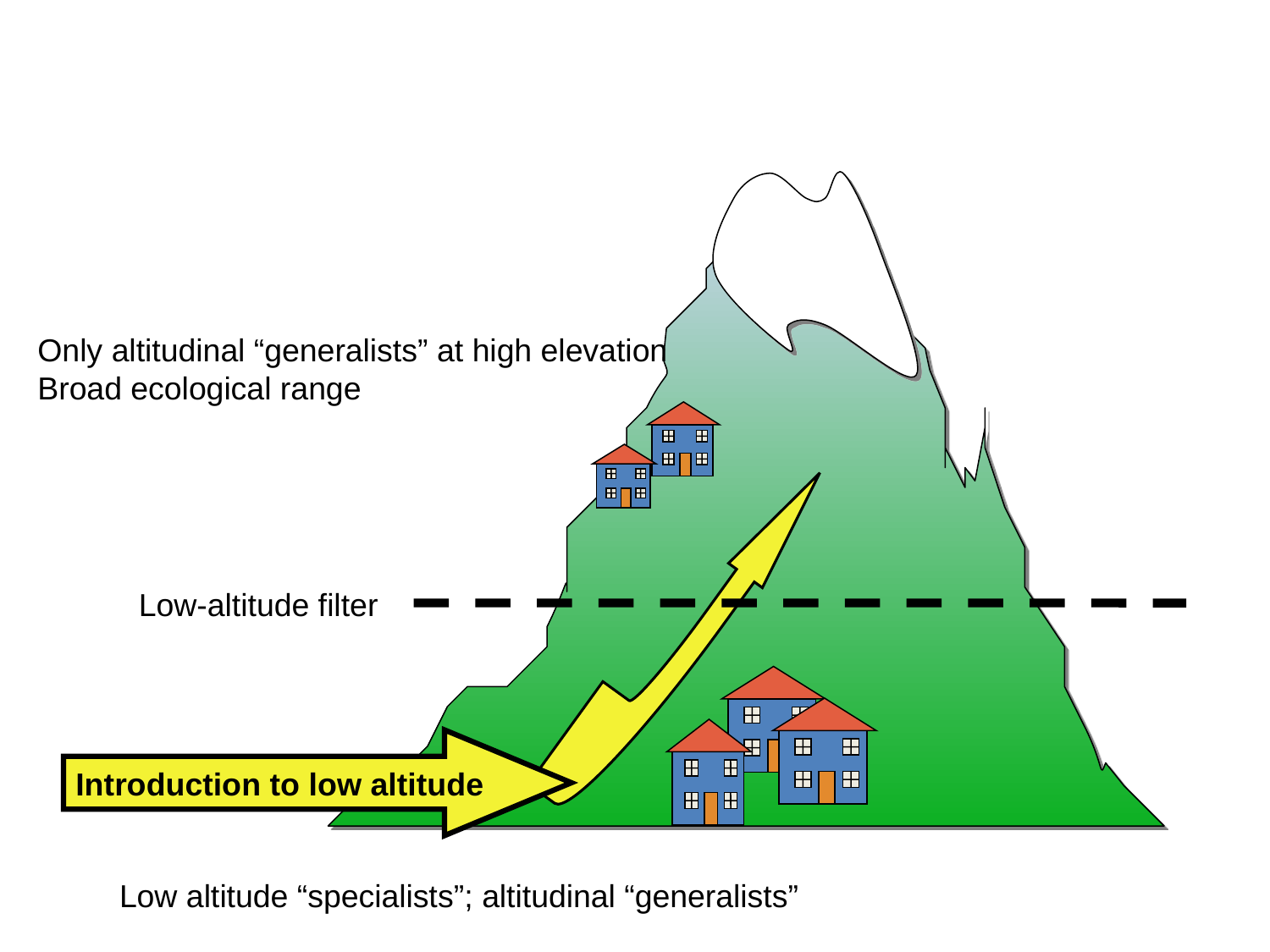

Only altitudinal “generalists” at high elevation
Broad ecological range

Low-altitude filter

Introduction to low altitude
Low altitude “specialists”; altitudinal “generalists”